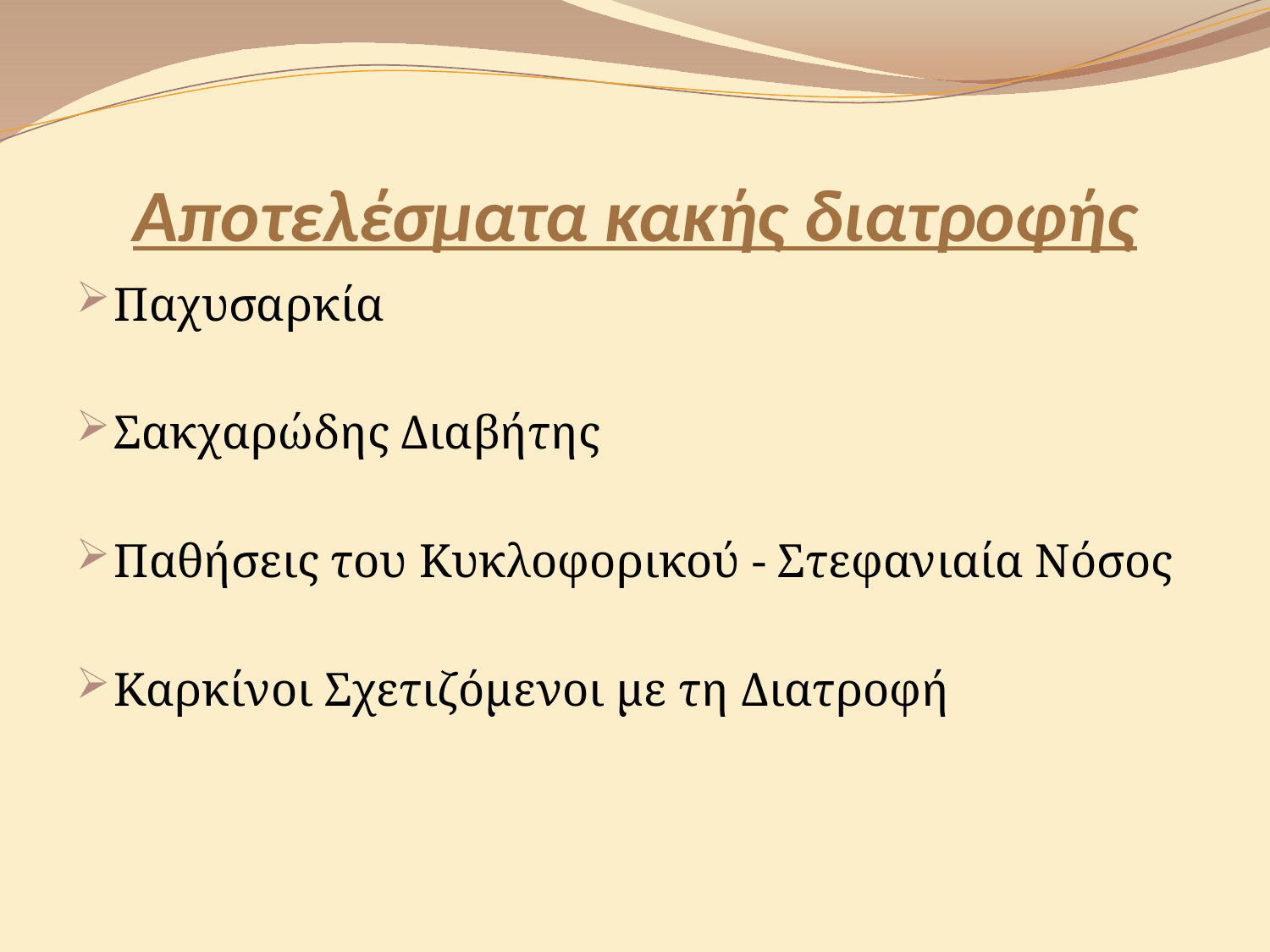

# Αποτελέσματα κακής διατροφής
Παχυσαρκία

Σακχαρώδης Διαβήτης

Παθήσεις του Κυκλοφορικού - Στεφανιαία Νόσος

Καρκίνοι Σχετιζόμενοι με τη Διατροφή